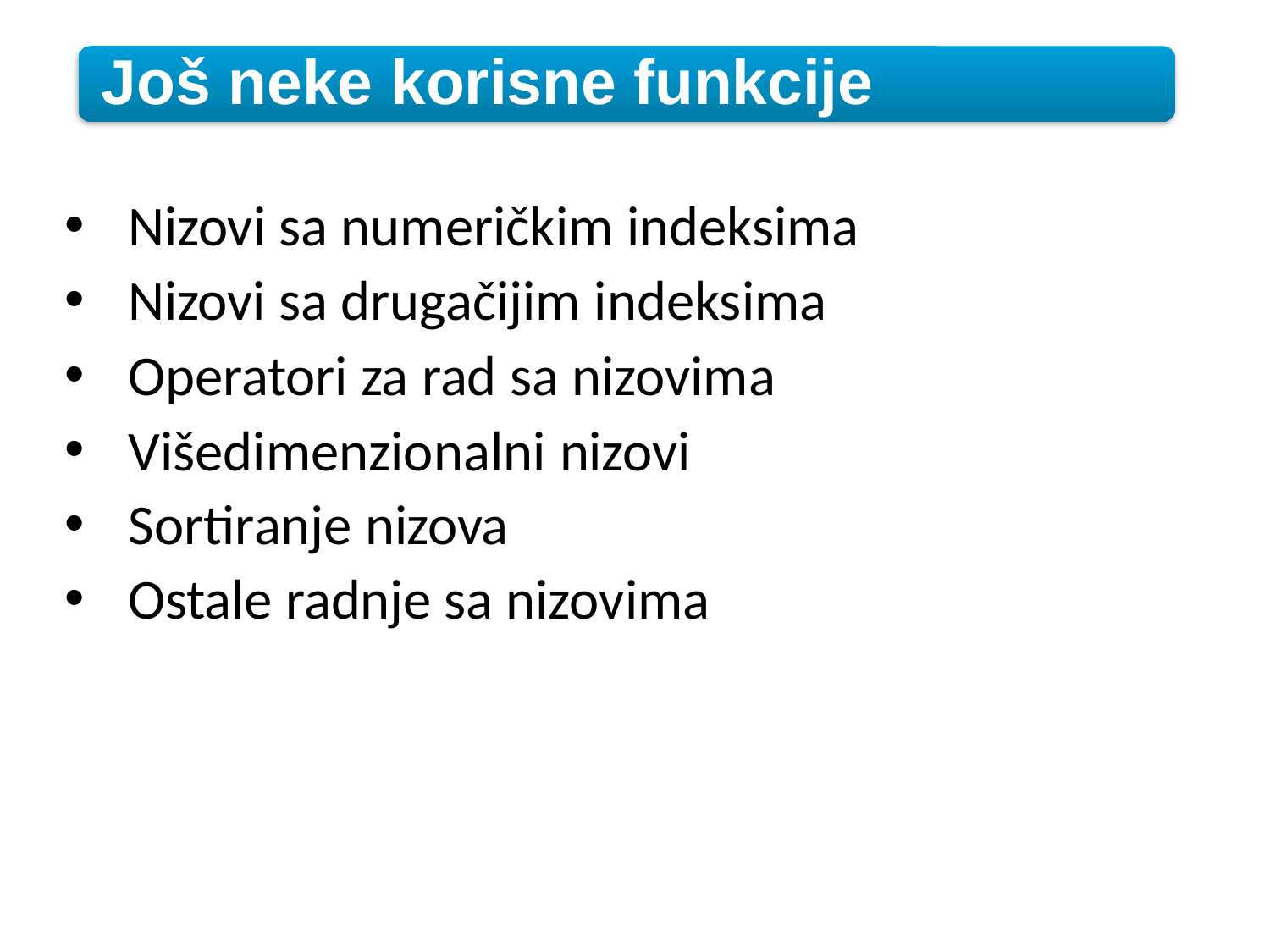

Još neke korisne funkcije
Nizovi sa numeričkim indeksima
Nizovi sa drugačijim indeksima
Operatori za rad sa nizovima
Višedimenzionalni nizovi
Sortiranje nizova
Ostale radnje sa nizovima